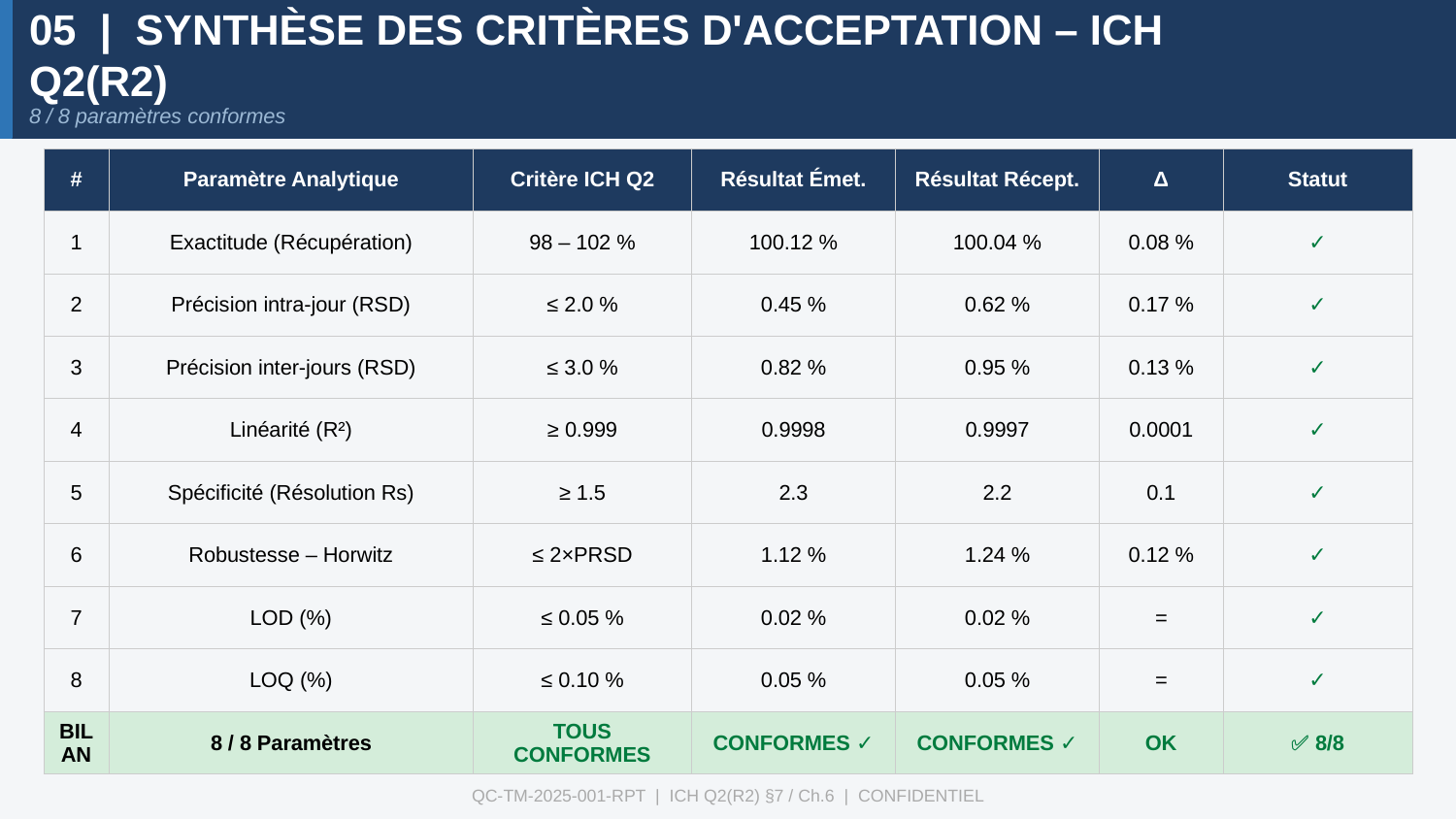

05  |  SYNTHÈSE DES CRITÈRES D'ACCEPTATION – ICH Q2(R2)
8 / 8 paramètres conformes
| # | Paramètre Analytique | Critère ICH Q2 | Résultat Émet. | Résultat Récept. | Δ | Statut |
| --- | --- | --- | --- | --- | --- | --- |
| 1 | Exactitude (Récupération) | 98 – 102 % | 100.12 % | 100.04 % | 0.08 % | ✓ |
| 2 | Précision intra-jour (RSD) | ≤ 2.0 % | 0.45 % | 0.62 % | 0.17 % | ✓ |
| 3 | Précision inter-jours (RSD) | ≤ 3.0 % | 0.82 % | 0.95 % | 0.13 % | ✓ |
| 4 | Linéarité (R²) | ≥ 0.999 | 0.9998 | 0.9997 | 0.0001 | ✓ |
| 5 | Spécificité (Résolution Rs) | ≥ 1.5 | 2.3 | 2.2 | 0.1 | ✓ |
| 6 | Robustesse – Horwitz | ≤ 2×PRSD | 1.12 % | 1.24 % | 0.12 % | ✓ |
| 7 | LOD (%) | ≤ 0.05 % | 0.02 % | 0.02 % | = | ✓ |
| 8 | LOQ (%) | ≤ 0.10 % | 0.05 % | 0.05 % | = | ✓ |
| BILAN | 8 / 8 Paramètres | TOUS CONFORMES | CONFORMES ✓ | CONFORMES ✓ | OK | ✅ 8/8 |
QC-TM-2025-001-RPT  |  ICH Q2(R2) §7 / Ch.6  |  CONFIDENTIEL